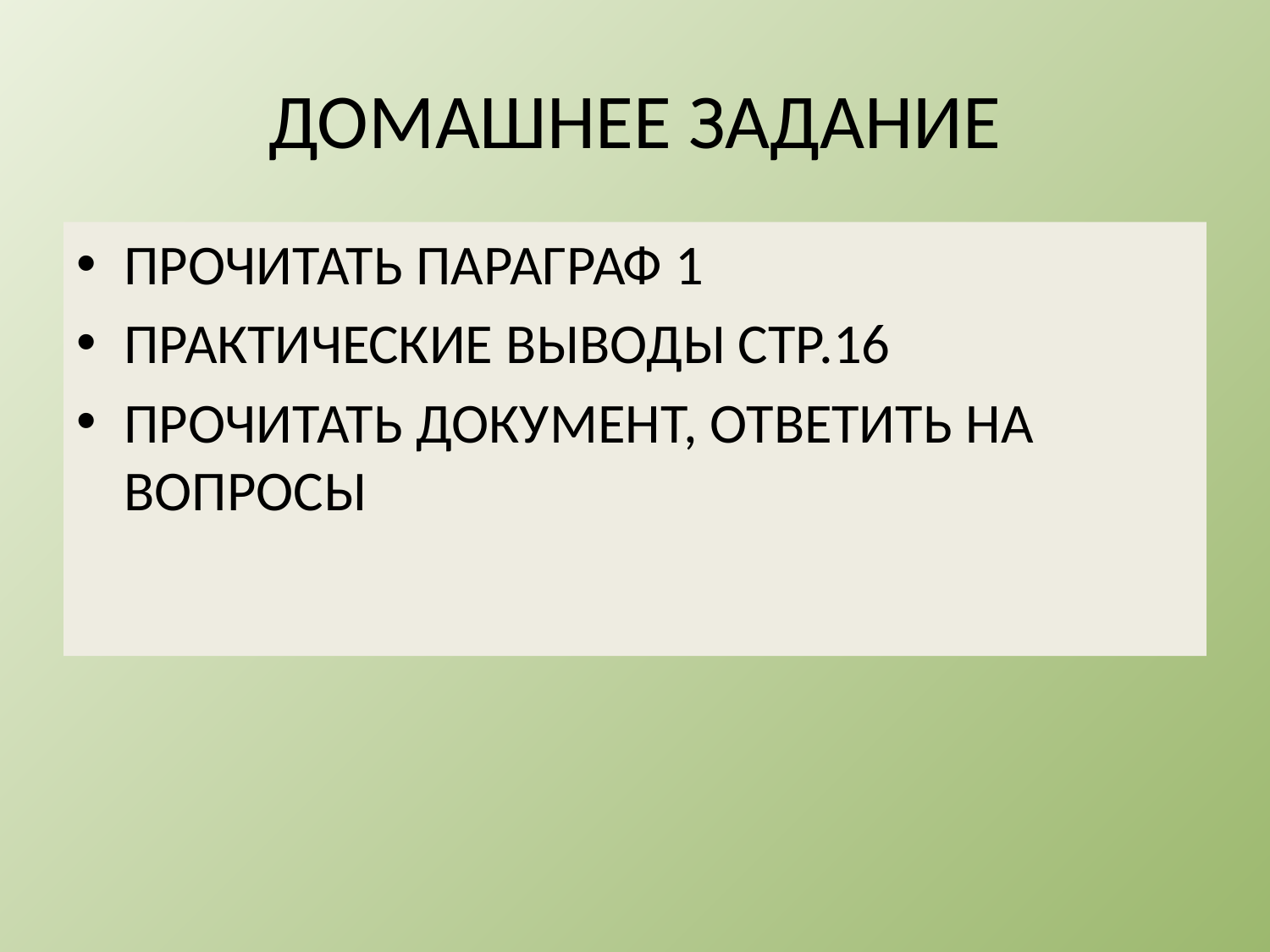

# ДОМАШНЕЕ ЗАДАНИЕ
ПРОЧИТАТЬ ПАРАГРАФ 1
ПРАКТИЧЕСКИЕ ВЫВОДЫ СТР.16
ПРОЧИТАТЬ ДОКУМЕНТ, ОТВЕТИТЬ НА ВОПРОСЫ